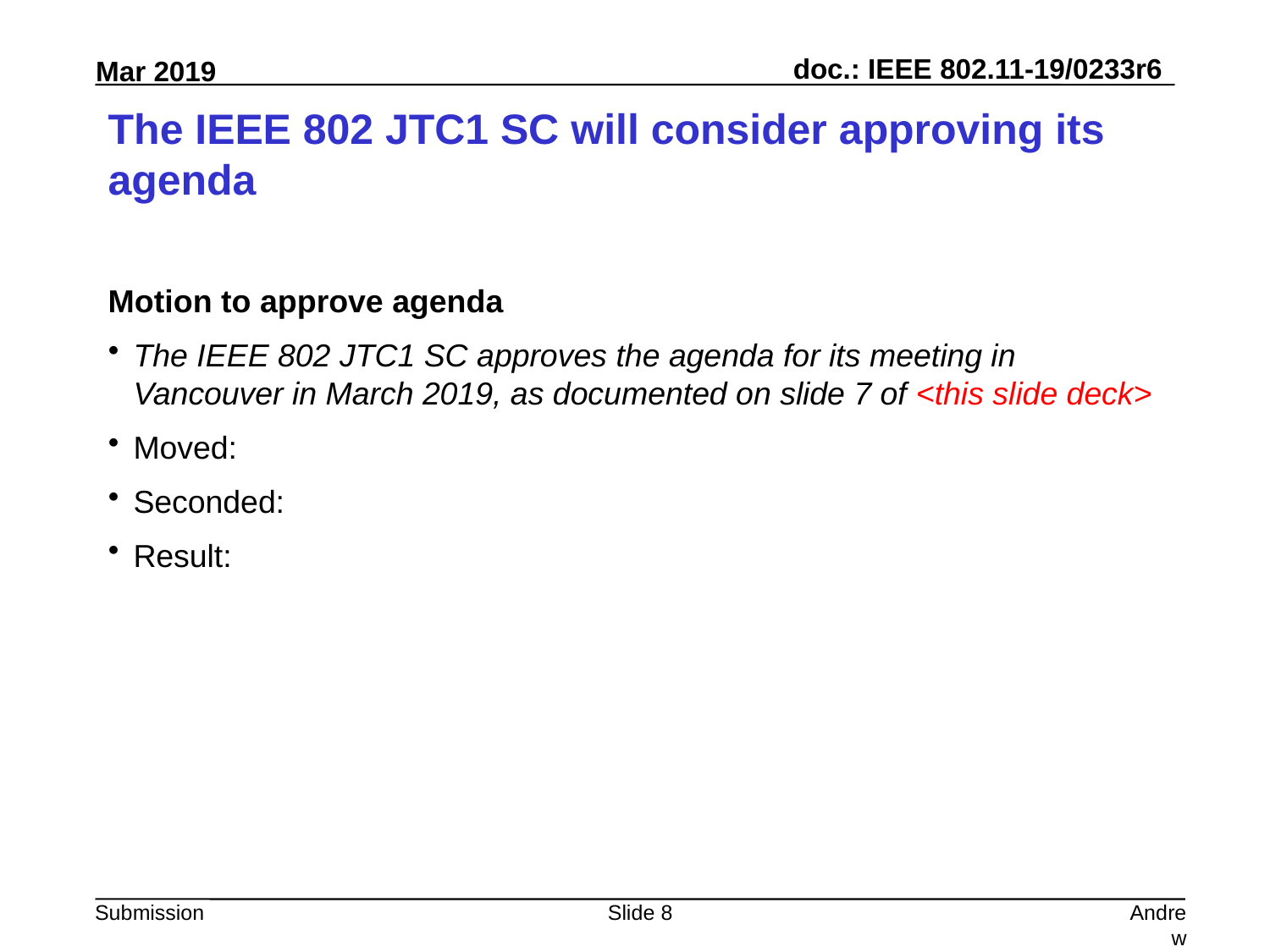

# The IEEE 802 JTC1 SC will consider approving its agenda
Motion to approve agenda
The IEEE 802 JTC1 SC approves the agenda for its meeting in Vancouver in March 2019, as documented on slide 7 of <this slide deck>
Moved:
Seconded:
Result:
Slide 8
Andrew Myles, Cisco